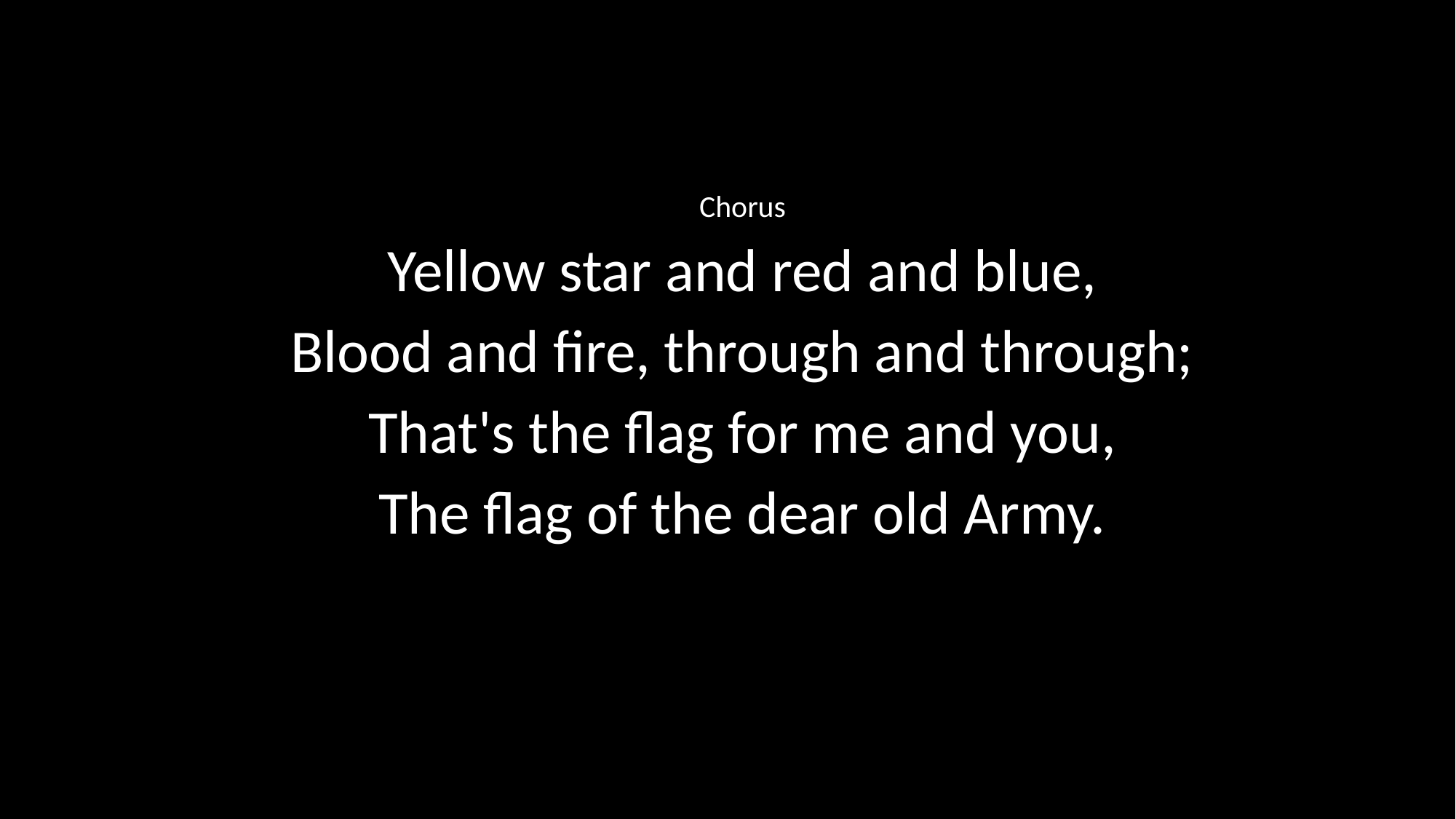

Chorus
Yellow star and red and blue,
Blood and fire, through and through;
That's the flag for me and you,
The flag of the dear old Army.